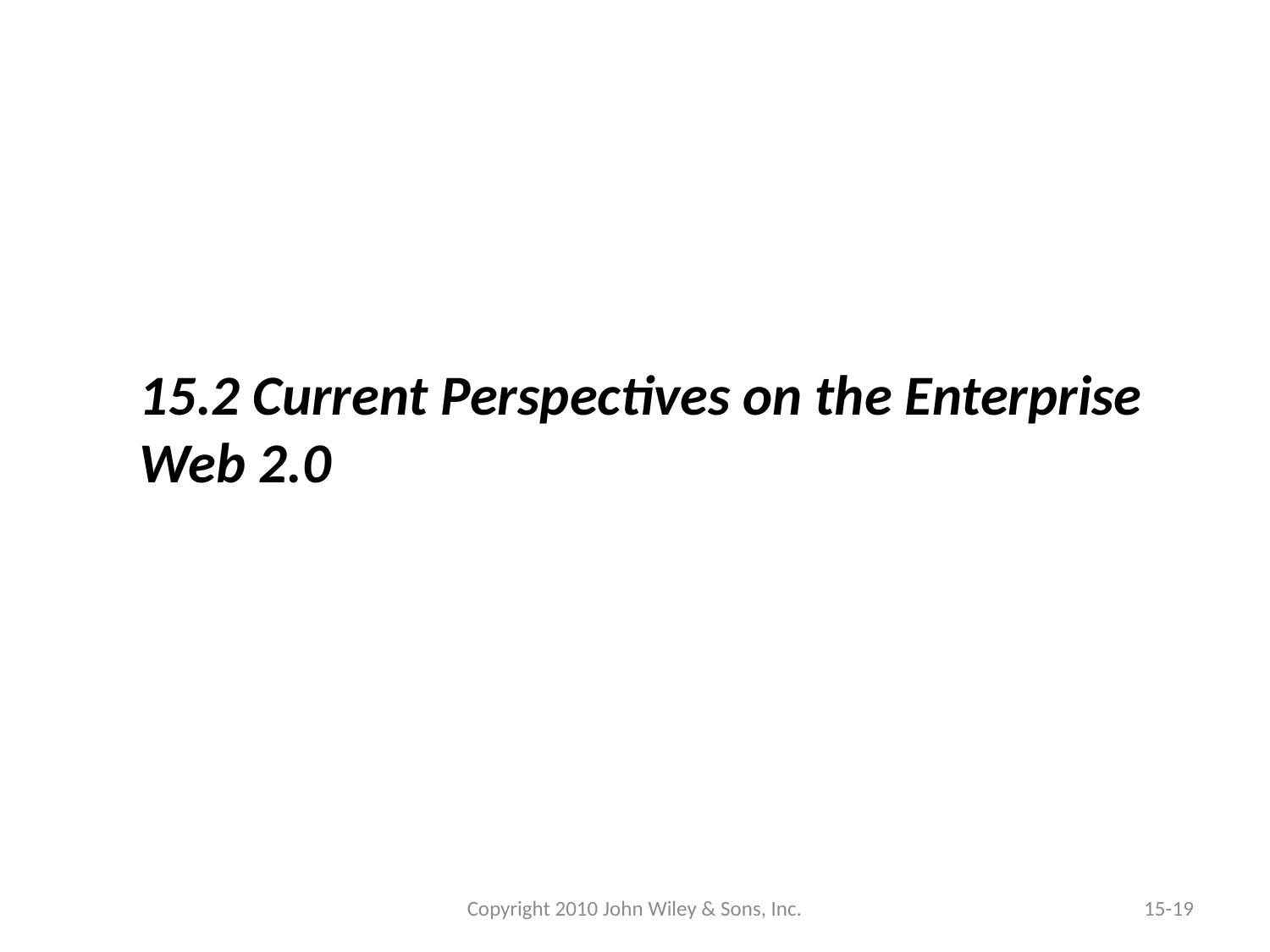

15.2 Current Perspectives on the Enterprise Web 2.0
Copyright 2010 John Wiley & Sons, Inc.
15-19